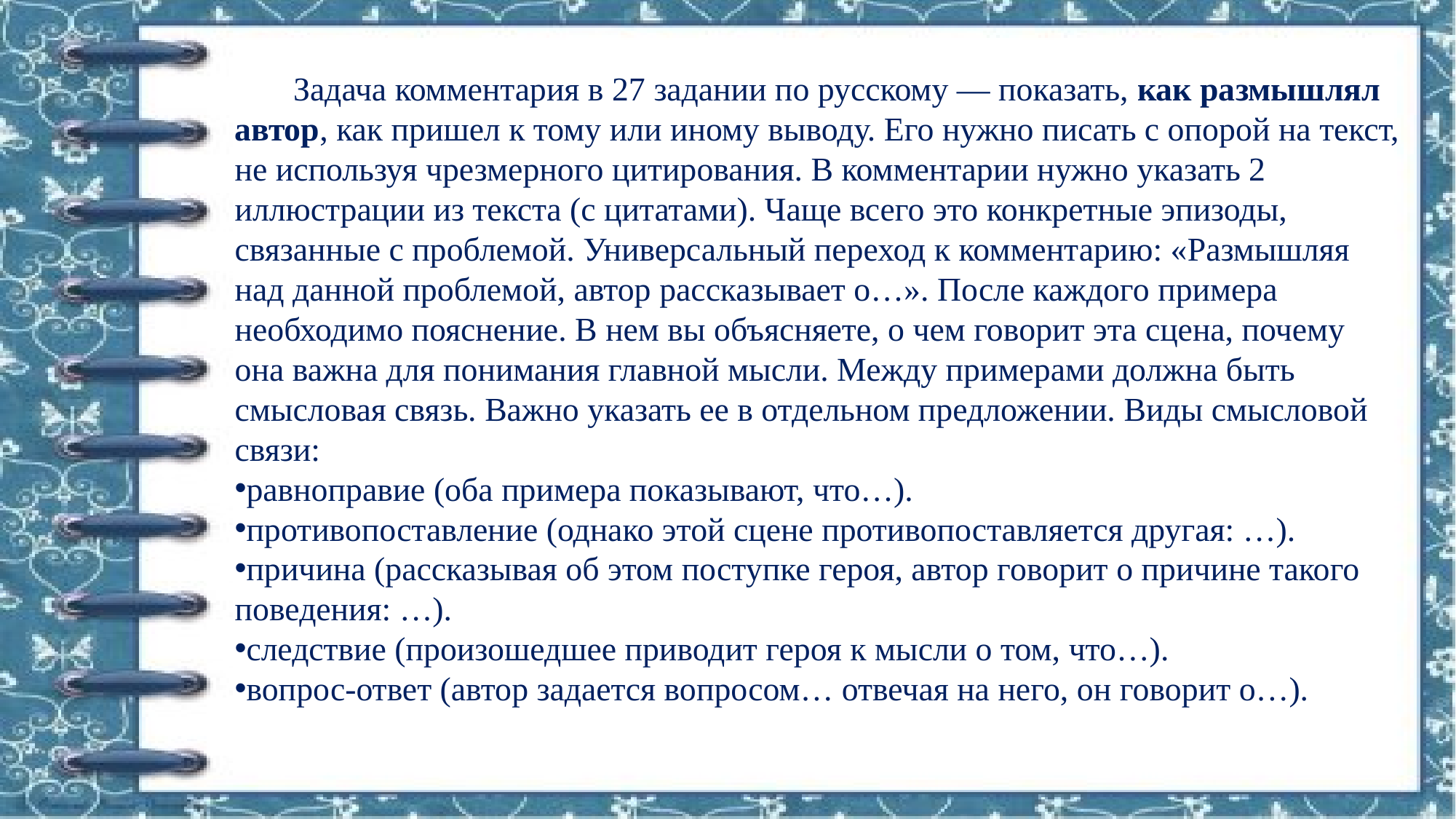

Задача комментария в 27 задании по русскому — показать, как размышлял автор, как пришел к тому или иному выводу. Его нужно писать с опорой на текст, не используя чрезмерного цитирования. В комментарии нужно указать 2 иллюстрации из текста (с цитатами). Чаще всего это конкретные эпизоды, связанные с проблемой. Универсальный переход к комментарию: «Размышляя над данной проблемой, автор рассказывает о…». После каждого примера необходимо пояснение. В нем вы объясняете, о чем говорит эта сцена, почему она важна для понимания главной мысли. Между примерами должна быть смысловая связь. Важно указать ее в отдельном предложении. Виды смысловой связи:
равноправие (оба примера показывают, что…).
противопоставление (однако этой сцене противопоставляется другая: …).
причина (рассказывая об этом поступке героя, автор говорит о причине такого поведения: …).
следствие (произошедшее приводит героя к мысли о том, что…).
вопрос-ответ (автор задается вопросом… отвечая на него, он говорит о…).